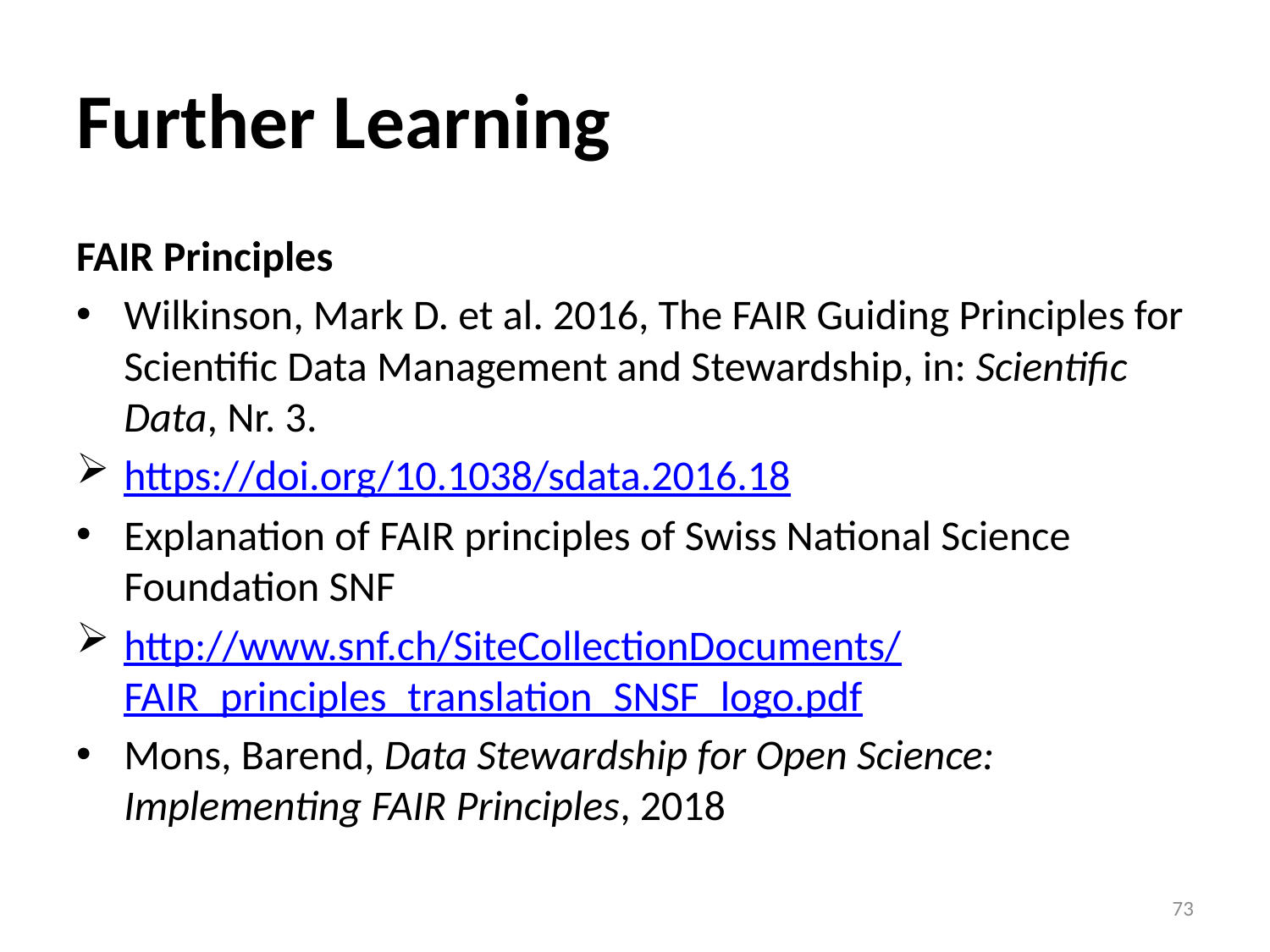

# Further Learning
FAIR Principles
Wilkinson, Mark D. et al. 2016, The FAIR Guiding Principles for Scientific Data Management and Stewardship, in: Scientific Data, Nr. 3.
https://doi.org/10.1038/sdata.2016.18
Explanation of FAIR principles of Swiss National Science Foundation SNF
http://www.snf.ch/SiteCollectionDocuments/FAIR_principles_translation_SNSF_logo.pdf
Mons, Barend, Data Stewardship for Open Science: Implementing FAIR Principles, 2018

73